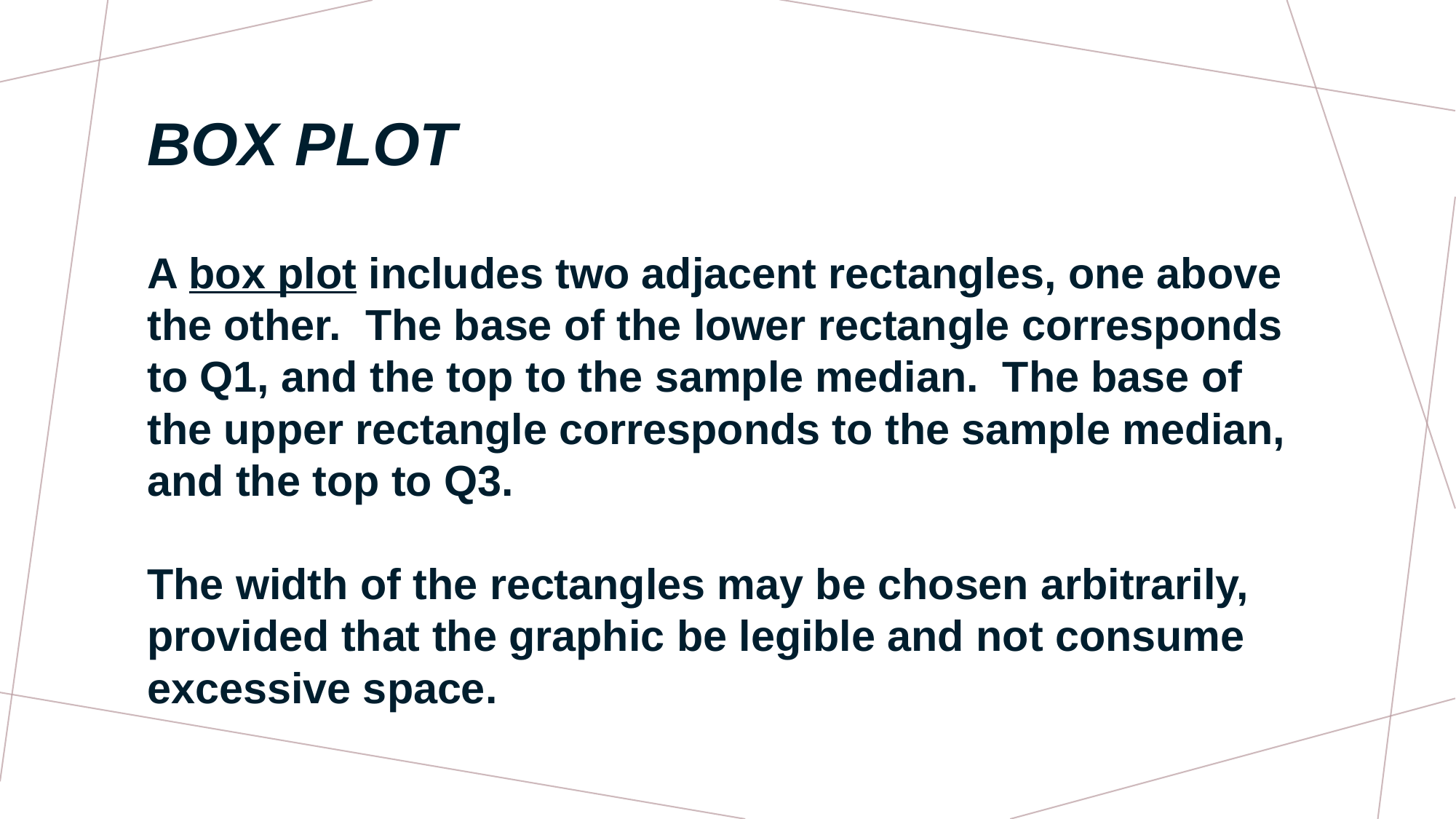

# BOX PLOT
A box plot includes two adjacent rectangles, one above the other.  The base of the lower rectangle corresponds to Q1, and the top to the sample median.  The base of the upper rectangle corresponds to the sample median, and the top to Q3.

The width of the rectangles may be chosen arbitrarily, provided that the graphic be legible and not consume excessive space.